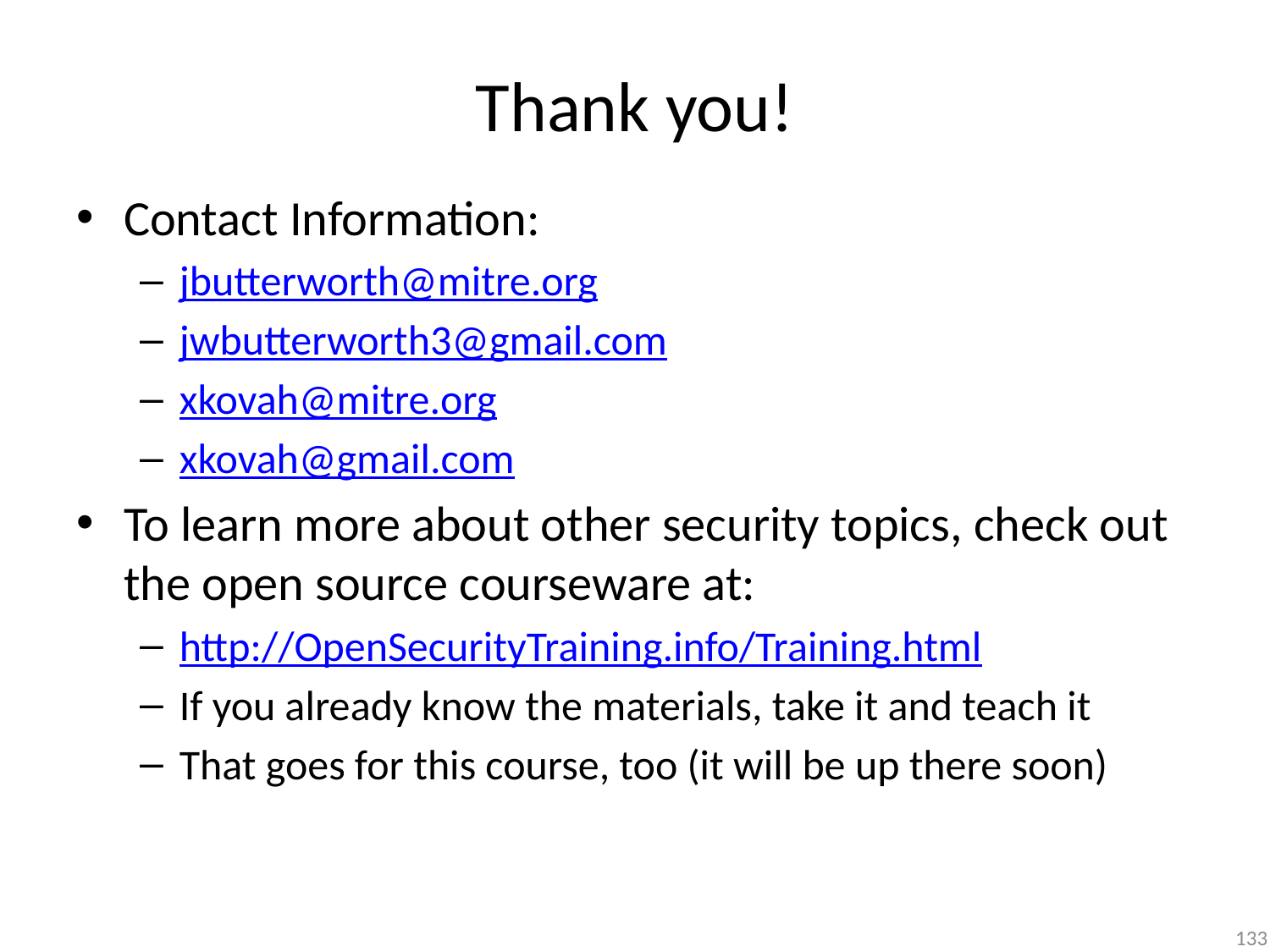

# Thank you!
Contact Information:
jbutterworth@mitre.org
jwbutterworth3@gmail.com
xkovah@mitre.org
xkovah@gmail.com
To learn more about other security topics, check out the open source courseware at:
http://OpenSecurityTraining.info/Training.html
If you already know the materials, take it and teach it
That goes for this course, too (it will be up there soon)

133